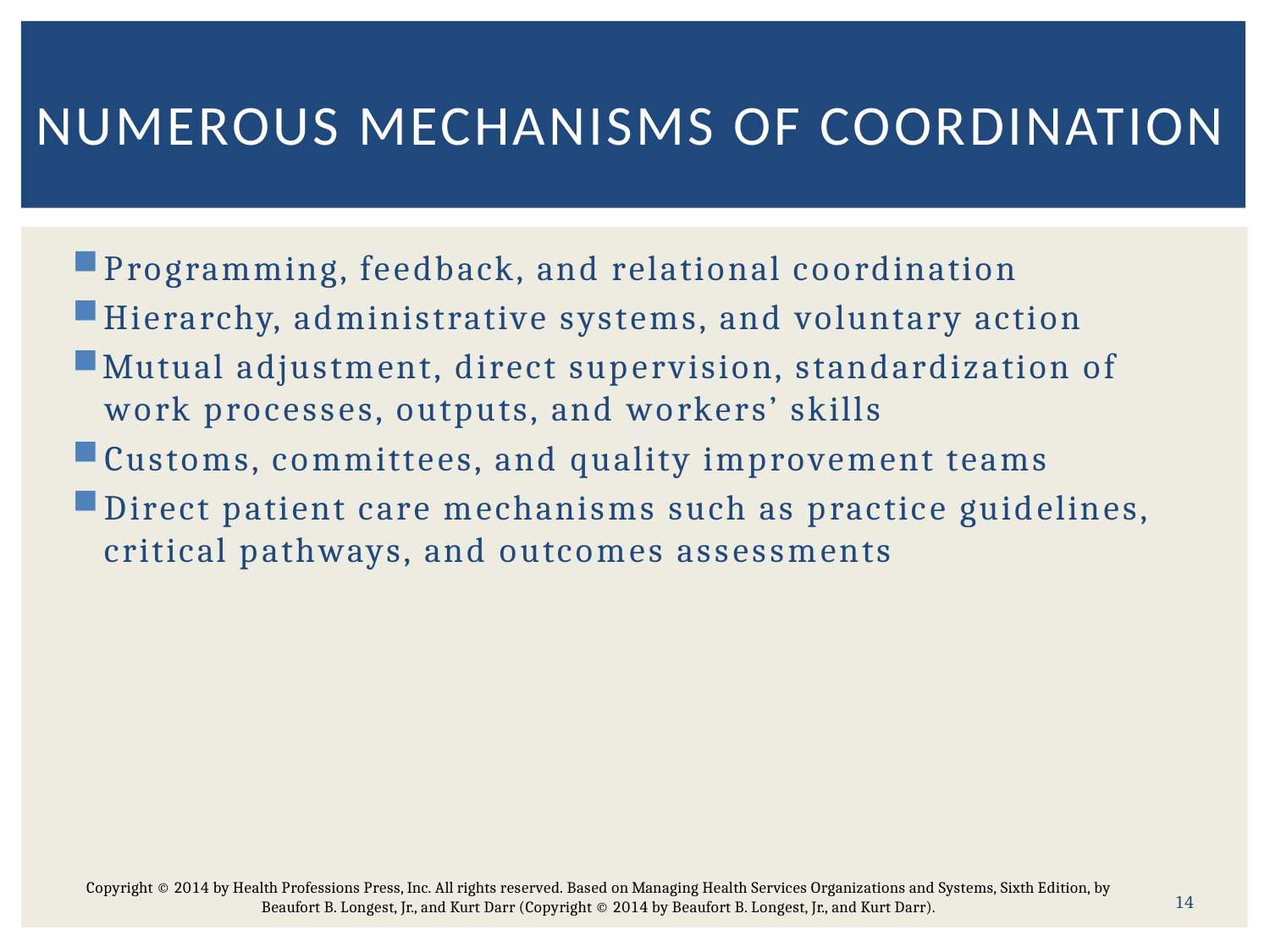

# Numerous Mechanisms of Coordination
Programming, feedback, and relational coordination
Hierarchy, administrative systems, and voluntary action
Mutual adjustment, direct supervision, standardization of work processes, outputs, and workers’ skills
Customs, committees, and quality improvement teams
Direct patient care mechanisms such as practice guidelines, critical pathways, and outcomes assessments
14